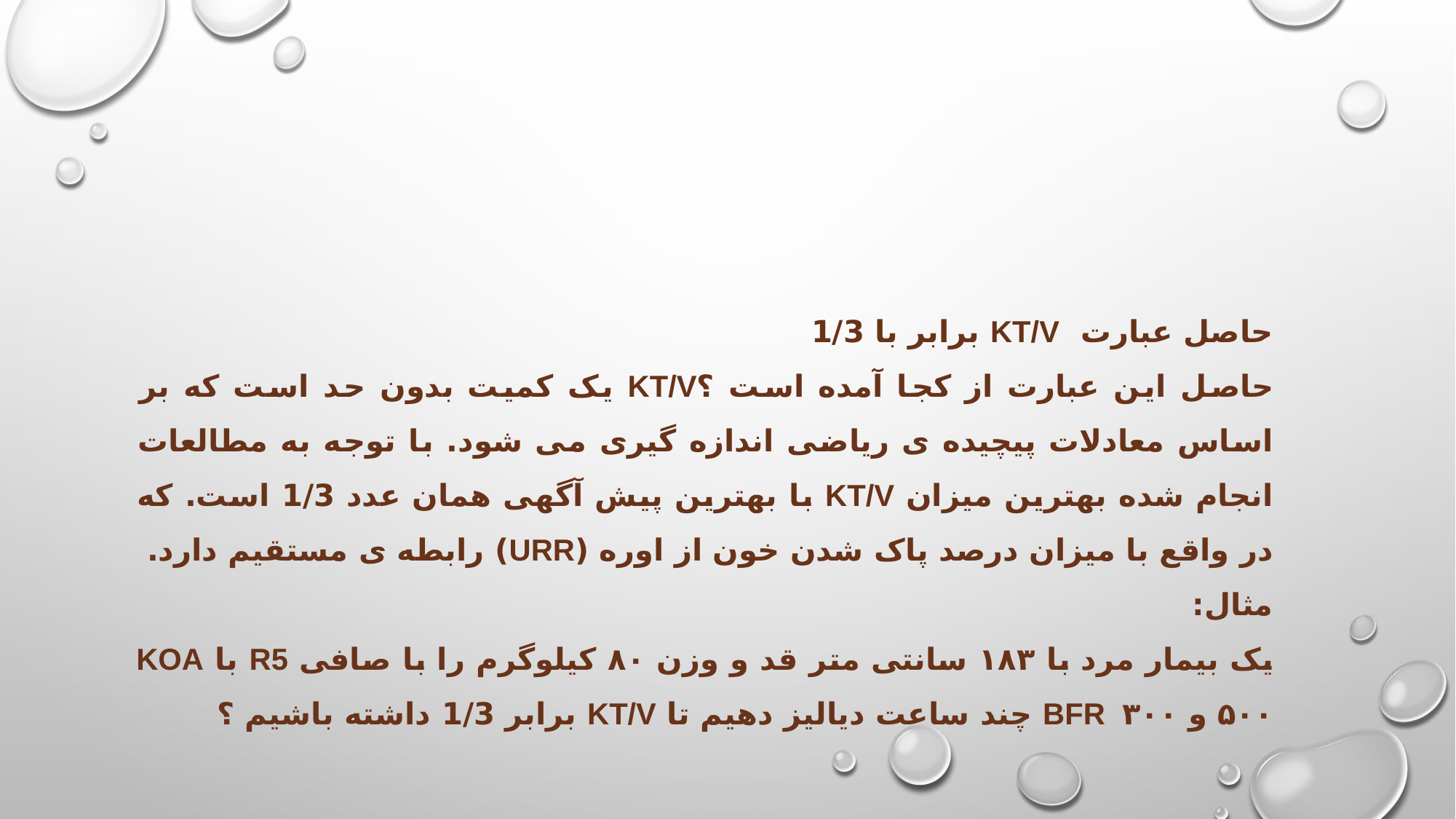

#
حاصل عبارت  KT/V برابر با 1/3
حاصل این عبارت از کجا آمده است ؟KT/V یک کمیت بدون حد است که بر اساس معادلات پیچیده ی ریاضی اندازه گیری می شود. با توجه به مطالعات انجام شده بهترین میزان KT/V با بهترین پیش آگهی همان عدد 1/3 است. که در واقع با میزان درصد پاک شدن خون از اوره (URR) رابطه ی مستقیم دارد.
مثال:
یک بیمار مرد با ۱۸۳ سانتی متر قد و وزن ۸۰ کیلوگرم را با صافی R5 با KOA ۵۰۰ و BFR  ۳۰۰ چند ساعت دیالیز دهیم تا KT/V برابر 1/3 داشته باشیم ؟